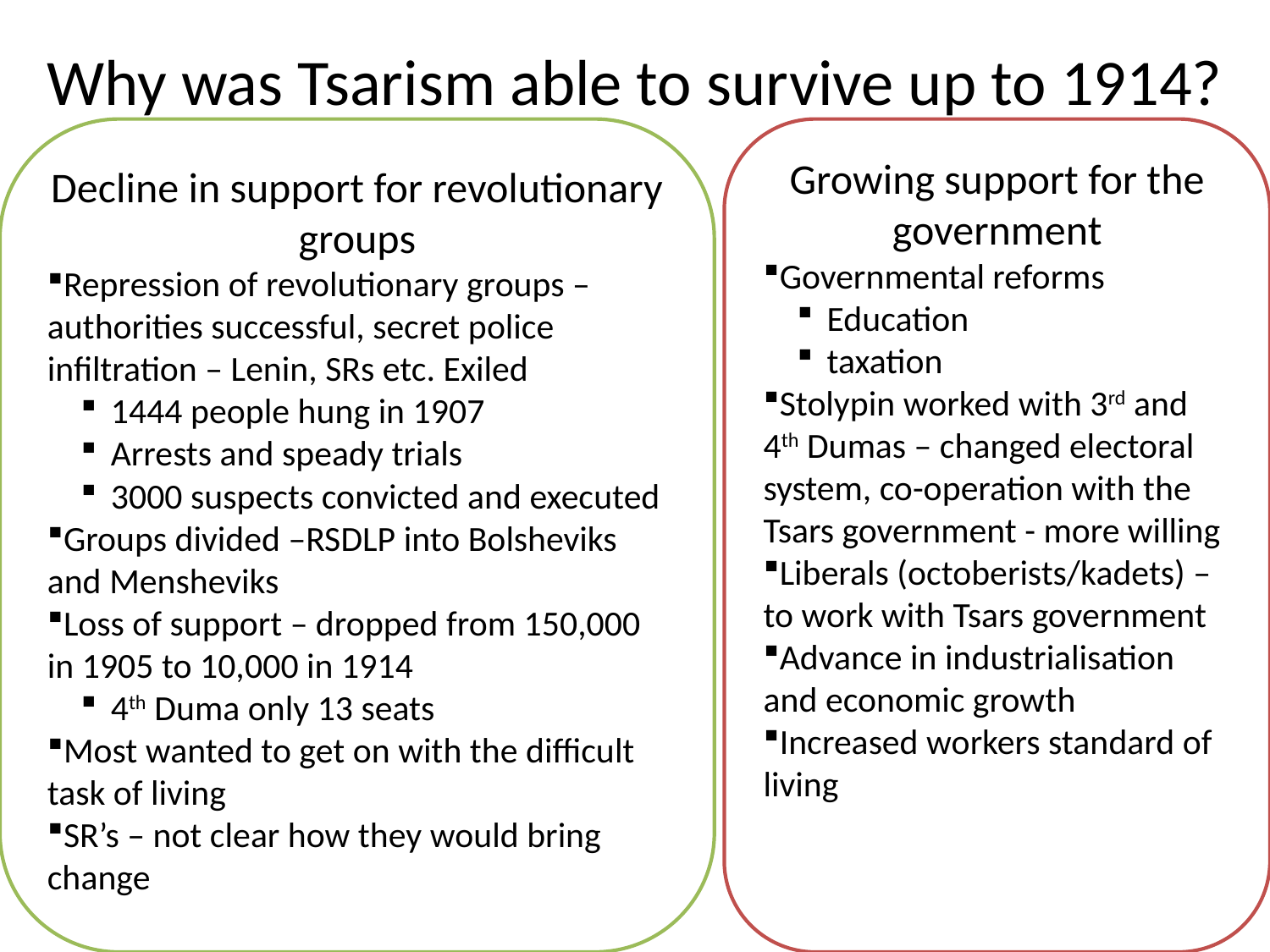

# Why was Tsarism able to survive up to 1914?
Decline in support for revolutionary groups
Repression of revolutionary groups – authorities successful, secret police infiltration – Lenin, SRs etc. Exiled
1444 people hung in 1907
Arrests and speady trials
3000 suspects convicted and executed
Groups divided –RSDLP into Bolsheviks and Mensheviks
Loss of support – dropped from 150,000 in 1905 to 10,000 in 1914
4th Duma only 13 seats
Most wanted to get on with the difficult task of living
SR’s – not clear how they would bring change

Growing support for the government
Governmental reforms
Education
taxation
Stolypin worked with 3rd and 4th Dumas – changed electoral system, co-operation with the Tsars government - more willing
Liberals (octoberists/kadets) – to work with Tsars government
Advance in industrialisation and economic growth
Increased workers standard of living